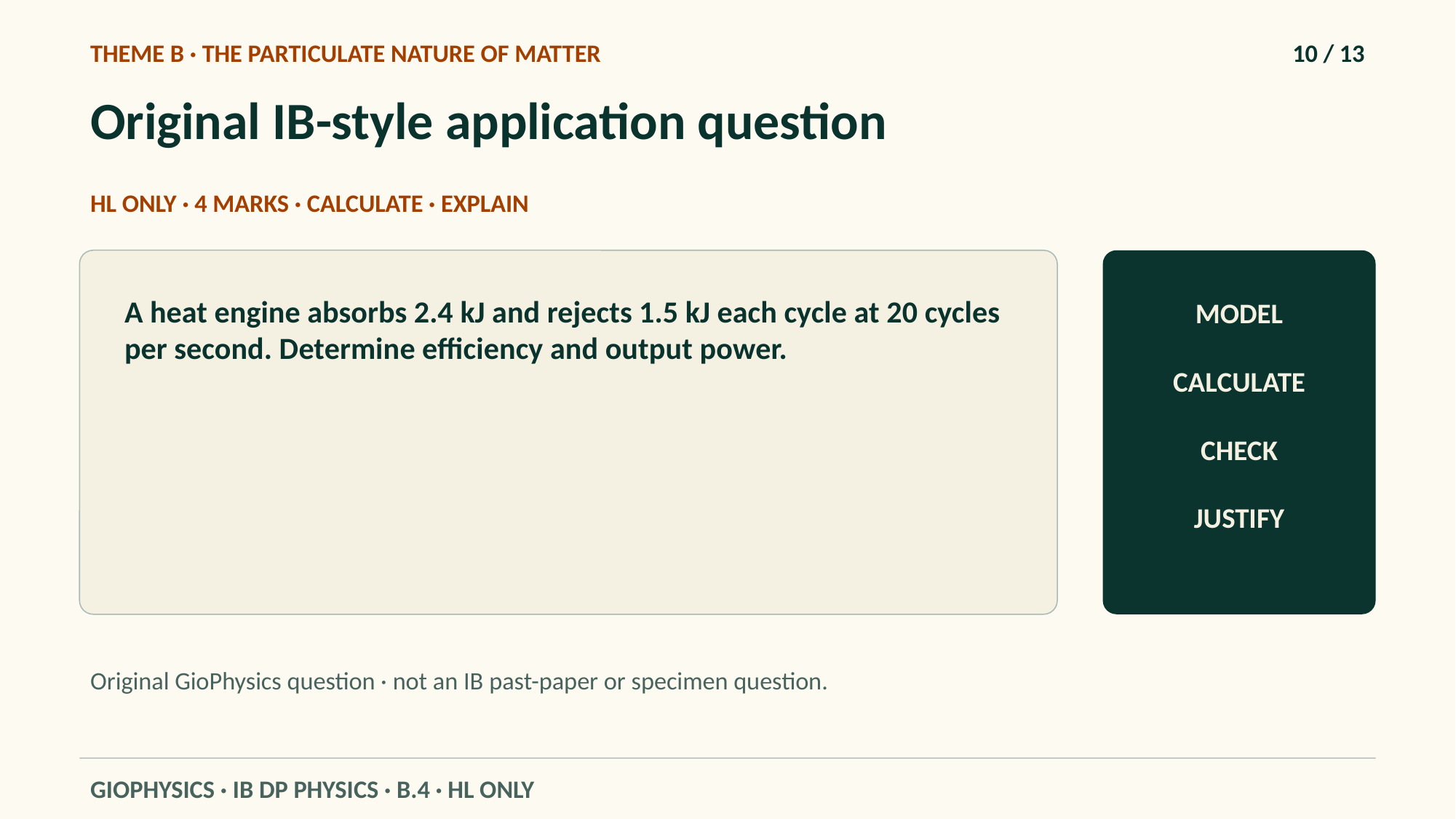

THEME B · THE PARTICULATE NATURE OF MATTER
10 / 13
Original IB-style application question
HL ONLY · 4 MARKS · CALCULATE · EXPLAIN

A heat engine absorbs 2.4 kJ and rejects 1.5 kJ each cycle at 20 cycles per second. Determine efficiency and output power.
MODEL

CALCULATE

CHECK

JUSTIFY
Original GioPhysics question · not an IB past-paper or specimen question.

GIOPHYSICS · IB DP PHYSICS · B.4 · HL ONLY